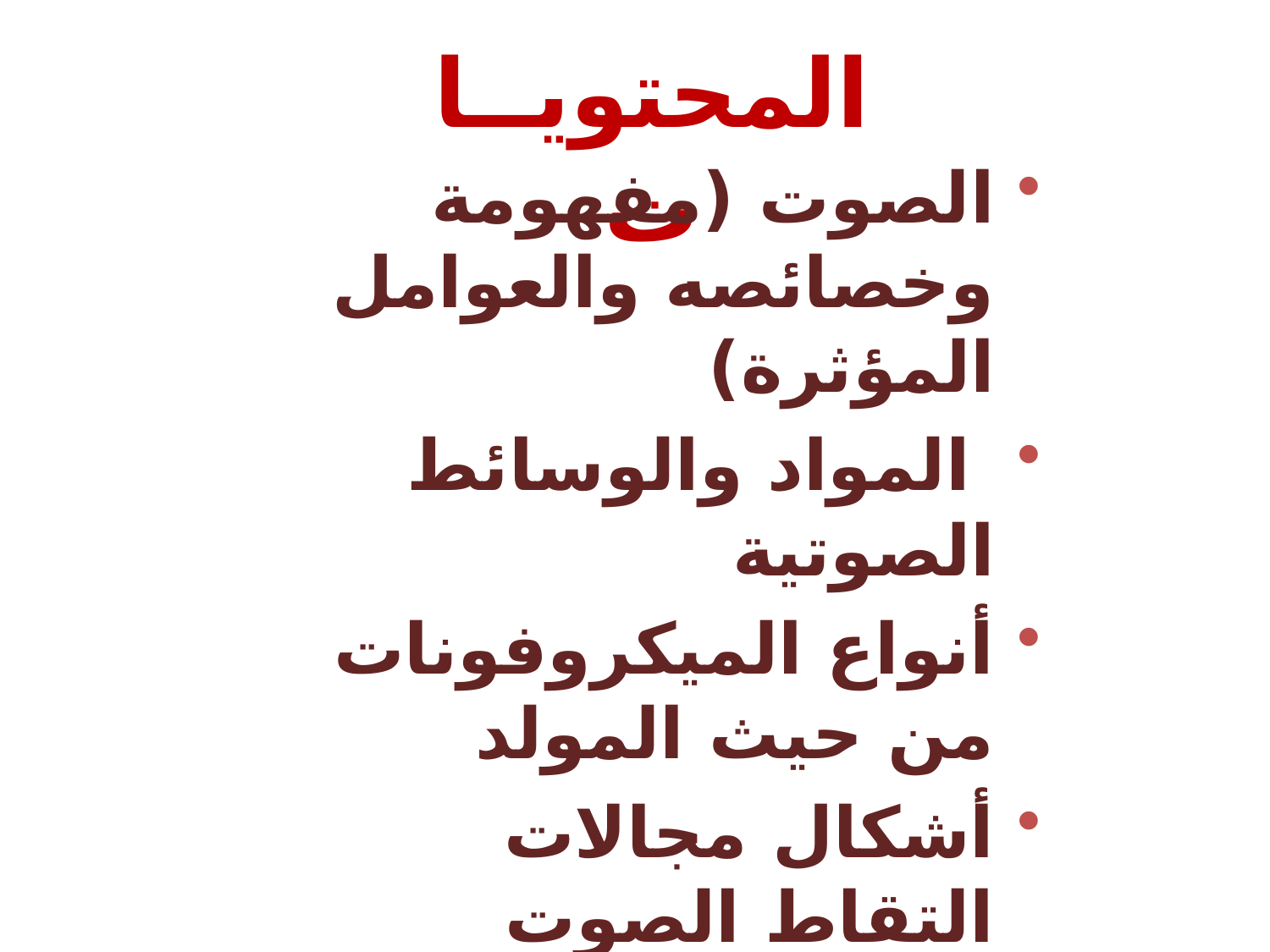

المحتويــات
الصوت (مفهومة وخصائصه والعوامل المؤثرة)
 المواد والوسائط الصوتية
أنواع الميكروفونات من حيث المولد
أشكال مجالات التقاط الصوت
شرائط التسجيل